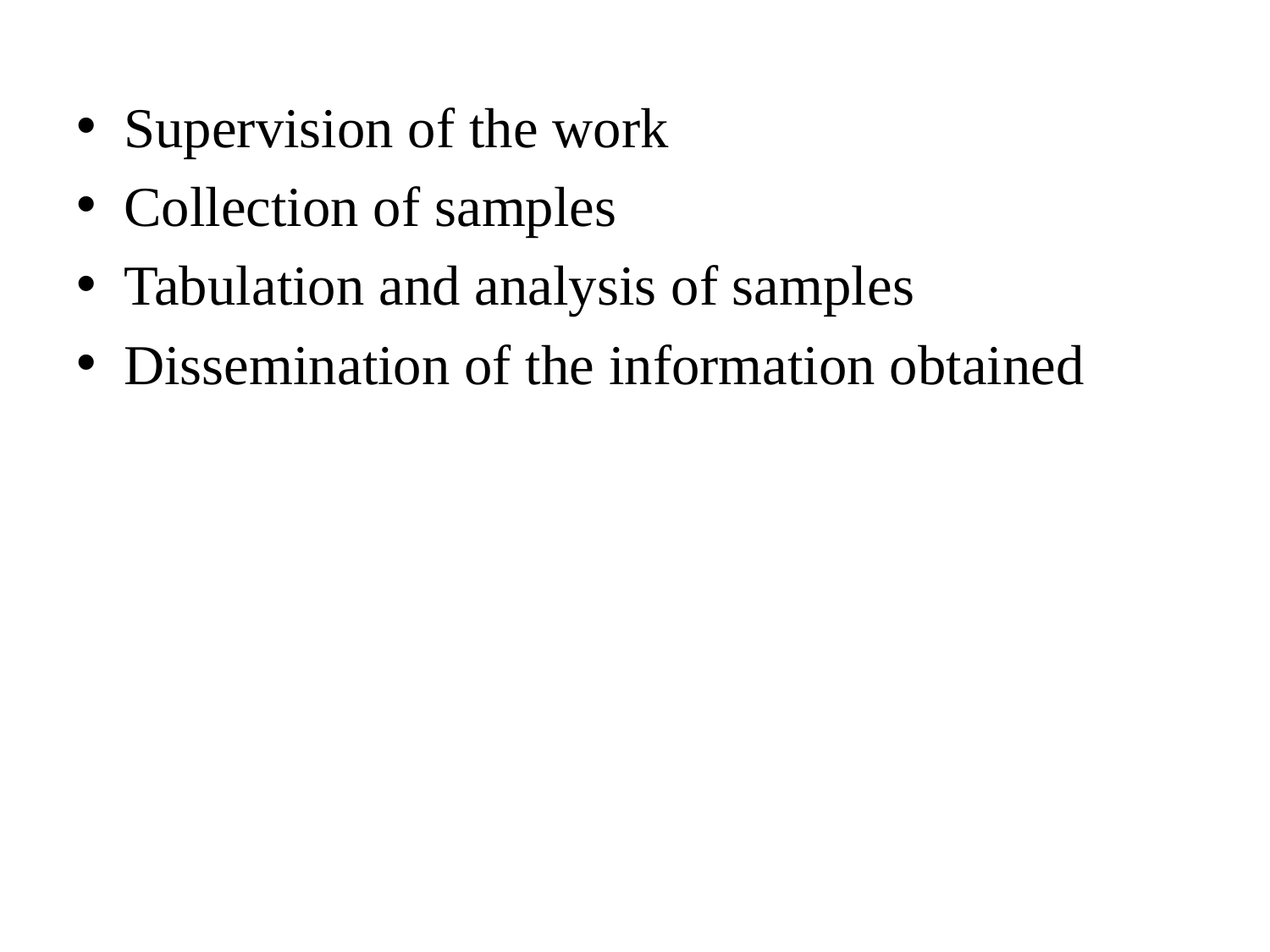

Supervision of the work
Collection of samples
Tabulation and analysis of samples
Dissemination of the information obtained